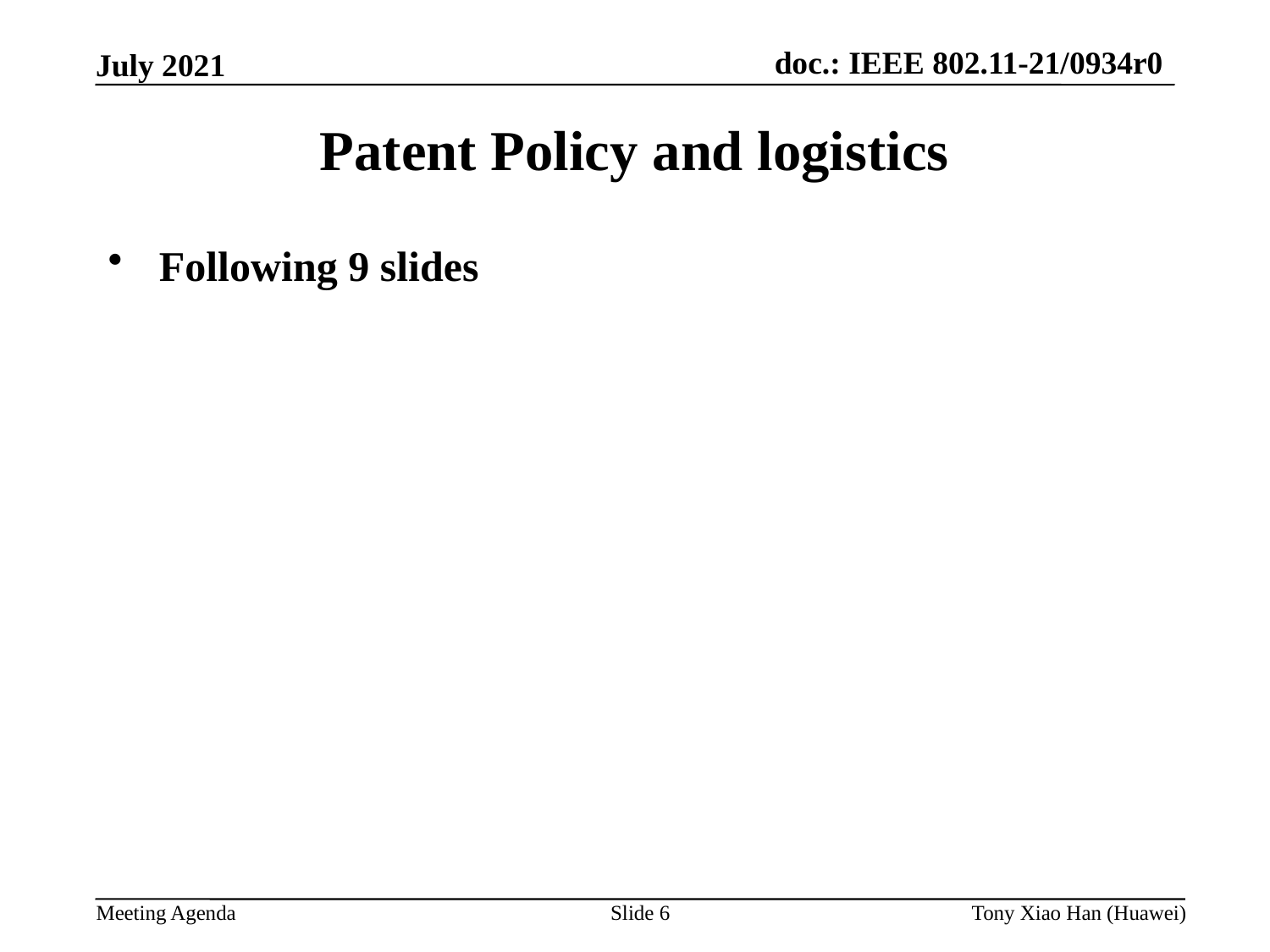

Patent Policy and logistics
  Following 9 slides

Slide 6
Tony Xiao Han (Huawei)